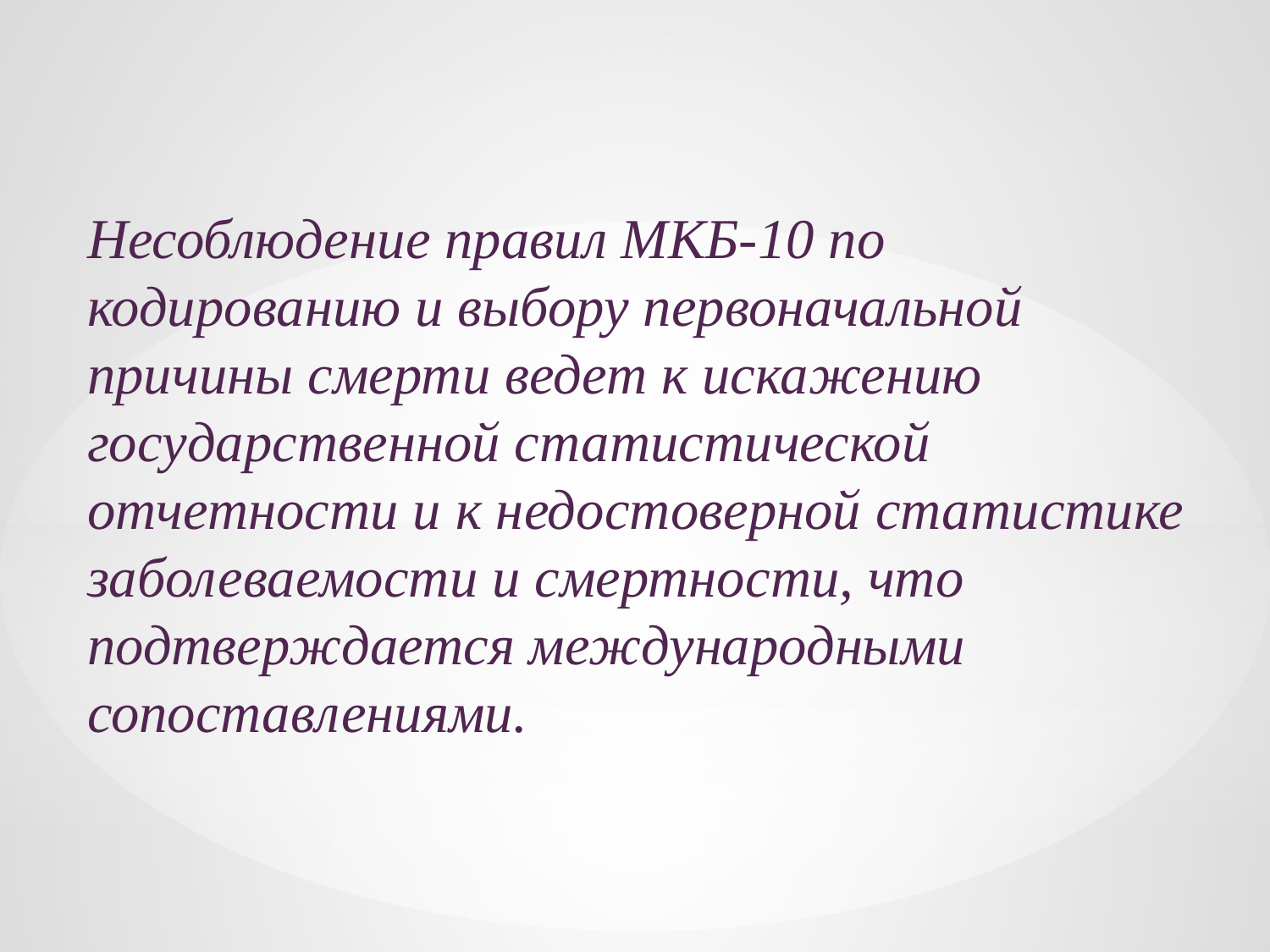

Несоблюдение правил МКБ-10 по кодированию и выбору первоначальной причины смерти ведет к искажению государственной статистической
отчетности и к недостоверной статистике заболеваемости и смертности, что подтверждается международными сопоставлениями.